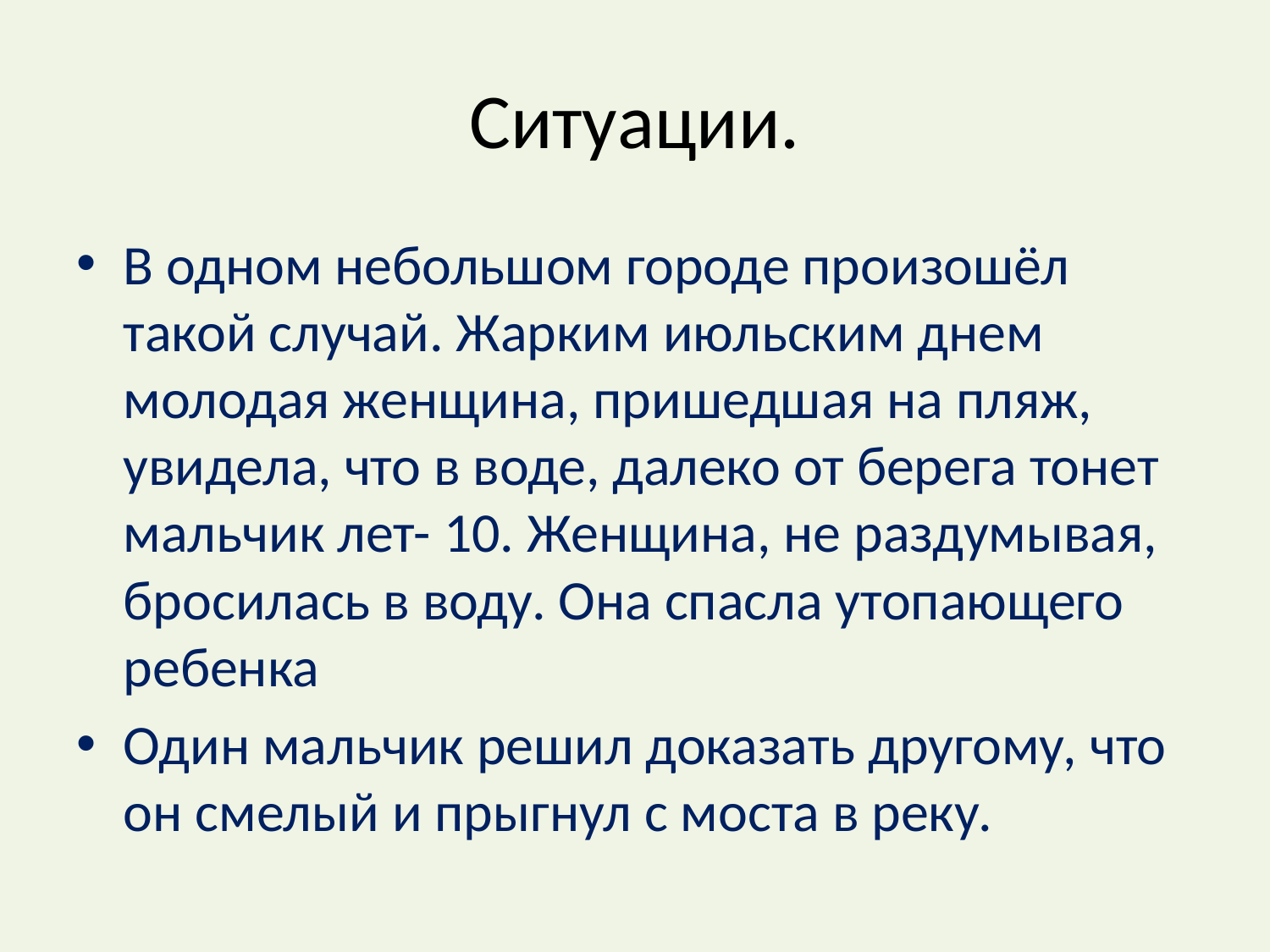

# Ситуации.
В одном небольшом городе произошёл такой случай. Жарким июльским днем молодая женщина, пришедшая на пляж, увидела, что в воде, далеко от берега тонет мальчик лет- 10. Женщина, не раздумывая, бросилась в воду. Она спасла утопающего ребенка
Один мальчик решил доказать другому, что он смелый и прыгнул с моста в реку.